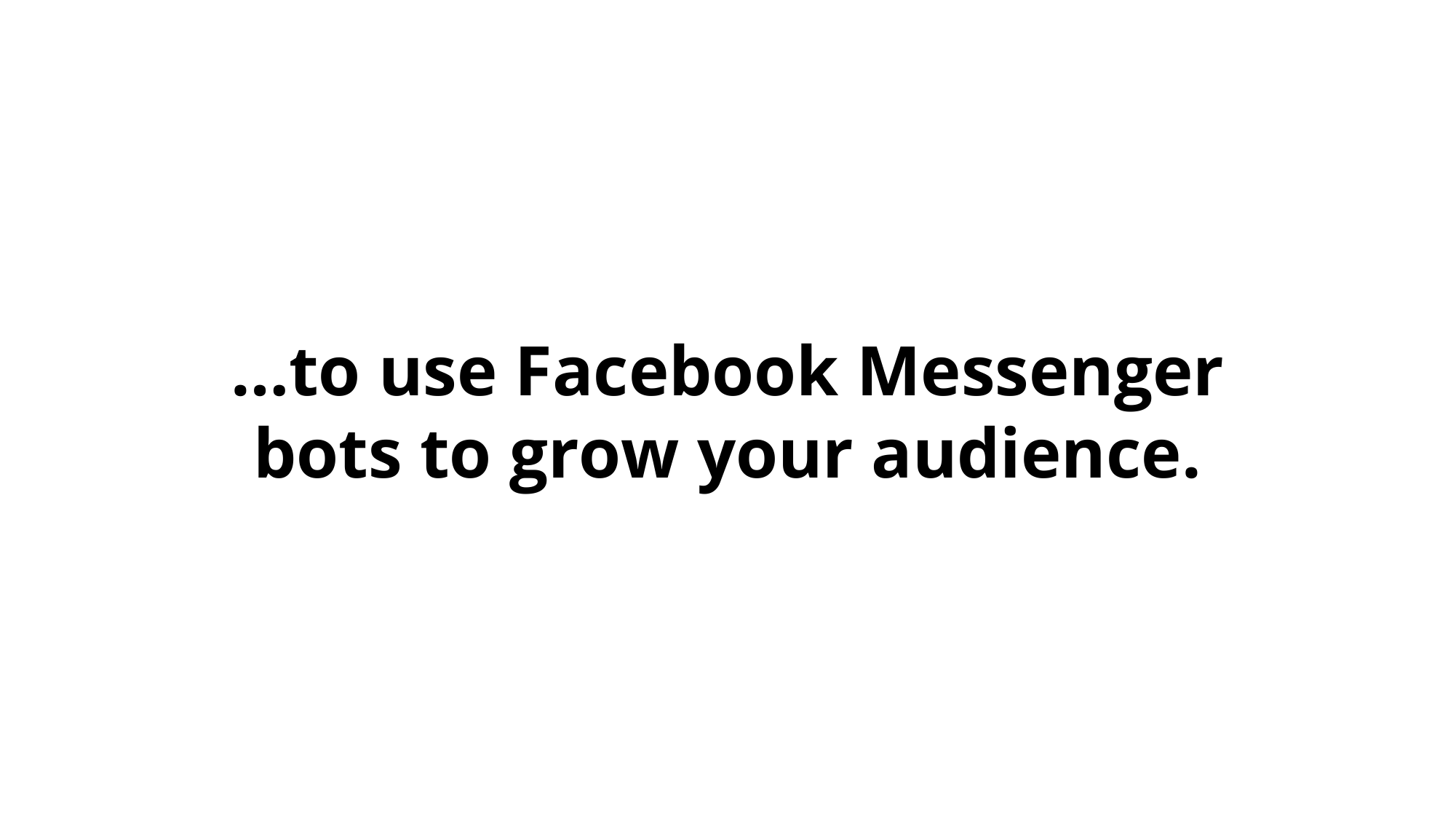

…to use Facebook Messenger bots to grow your audience.